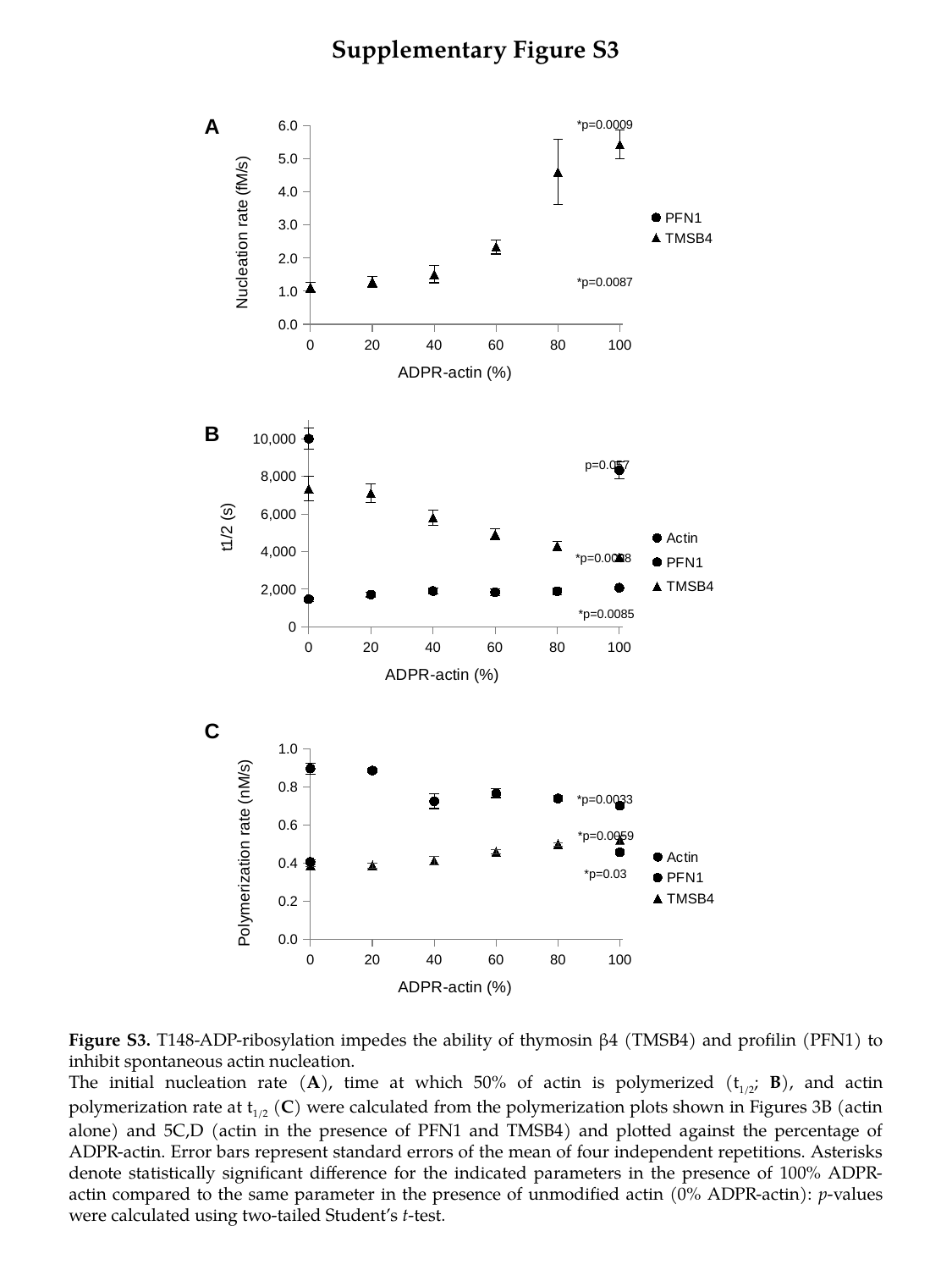

Supplementary Figure S3
A
*p=0.0009

### Chart

| Category | PFN1 | TMSB4 |
|---|---|---|
*p=0.0087
B

### Chart

| Category | Actin | PFN1 | TMSB4 |
|---|---|---|---|
p=0.057
*p=0.0098
*p=0.0085
C

### Chart

| Category | Actin | PFN1 | TMSB4 |
|---|---|---|---|
*p=0.0033
*p=0.0059
*p=0.03
Figure S3. T148-ADP-ribosylation impedes the ability of thymosin β4 (TMSB4) and profilin (PFN1) to inhibit spontaneous actin nucleation.
The initial nucleation rate (A), time at which 50% of actin is polymerized (t1/2; B), and actin polymerization rate at t1/2 (C) were calculated from the polymerization plots shown in Figures 3B (actin alone) and 5C,D (actin in the presence of PFN1 and TMSB4) and plotted against the percentage of ADPR-actin. Error bars represent standard errors of the mean of four independent repetitions. Asterisks denote statistically significant difference for the indicated parameters in the presence of 100% ADPR-actin compared to the same parameter in the presence of unmodified actin (0% ADPR-actin): p-values were calculated using two-tailed Student’s t-test.